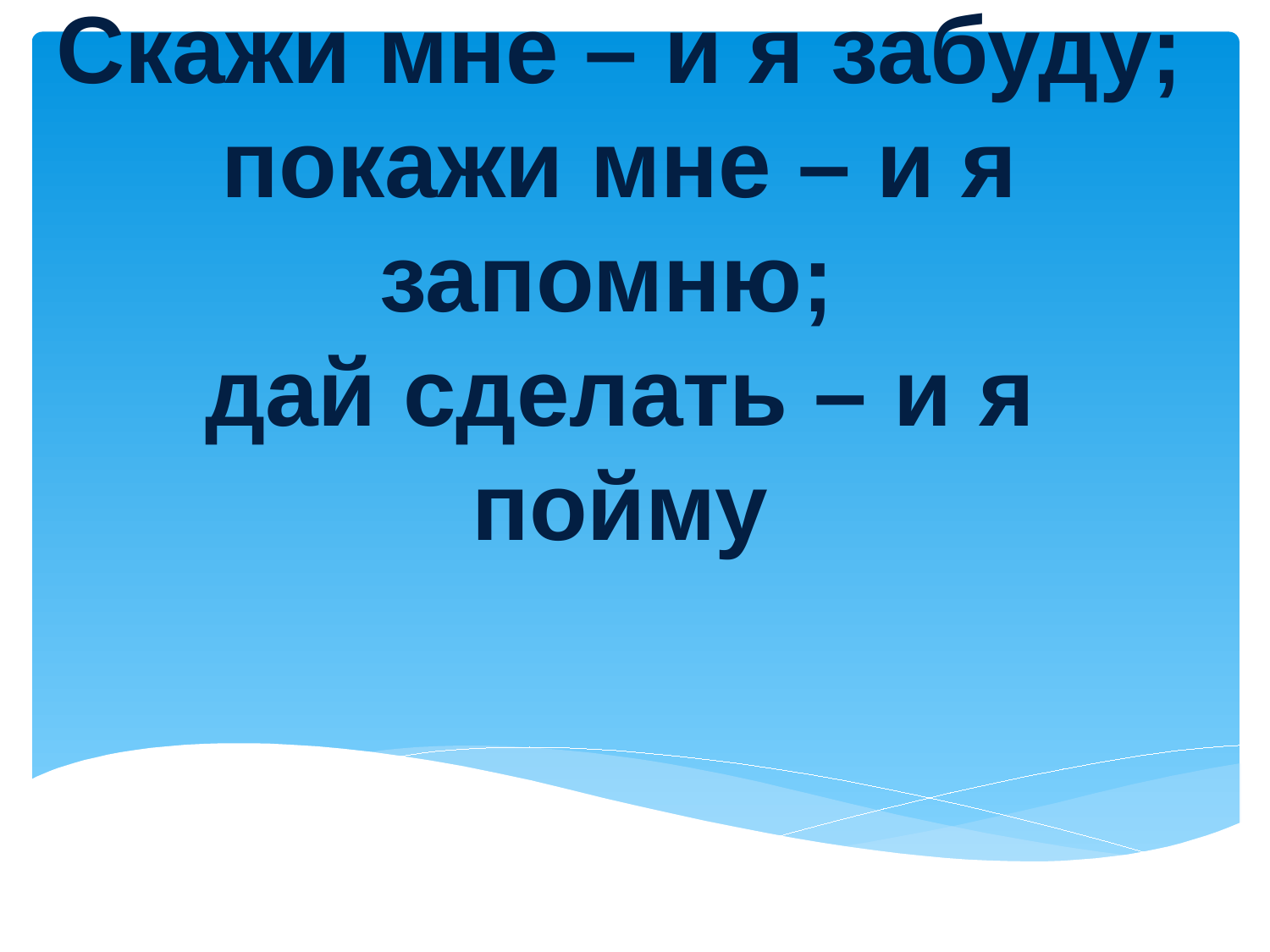

# Скажи мне – и я забуду; покажи мне – и я запомню; дай сделать – и я пойму